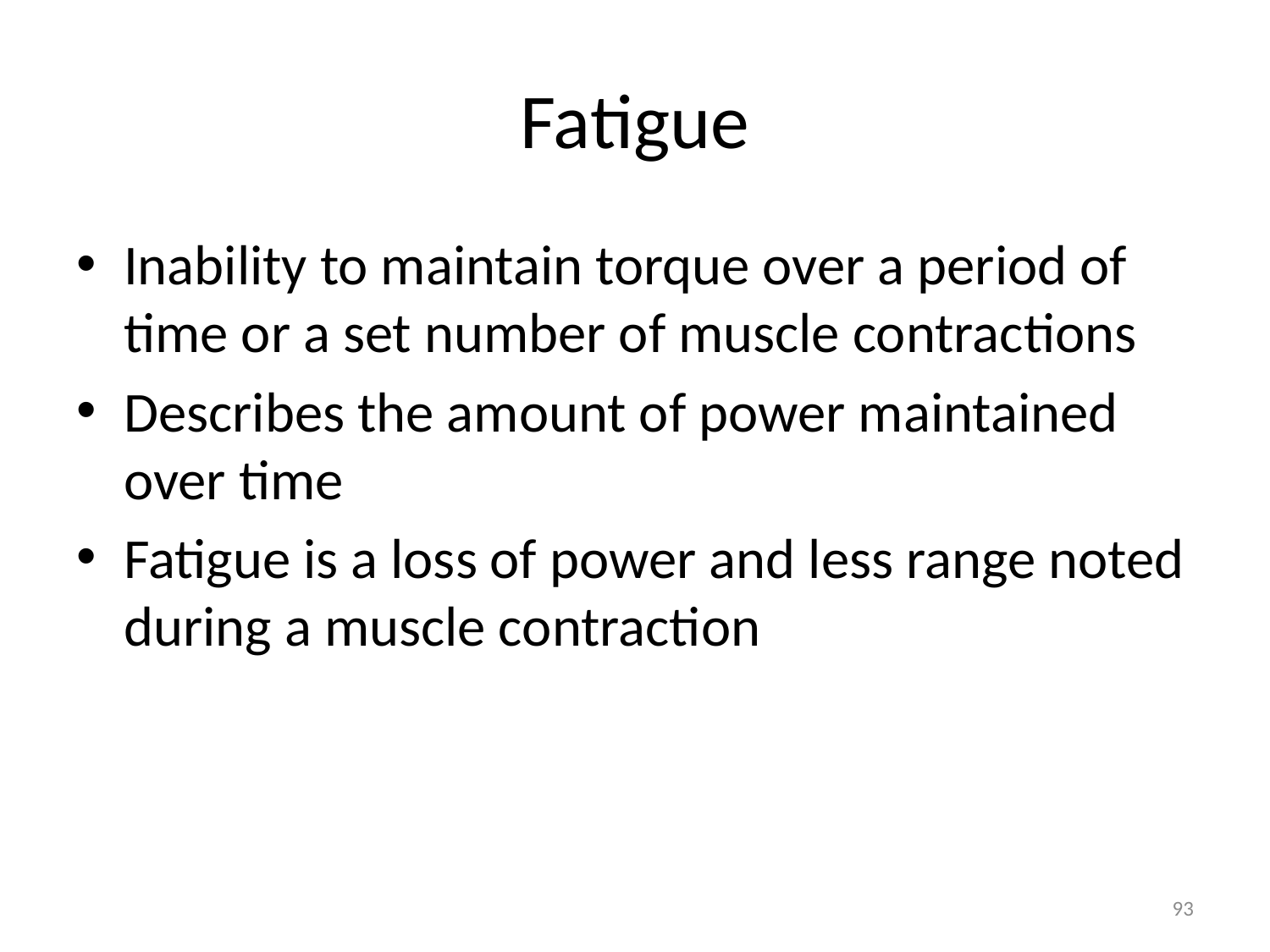

# Fatigue
Inability to maintain torque over a period of time or a set number of muscle contractions
Describes the amount of power maintained over time
Fatigue is a loss of power and less range noted during a muscle contraction
93